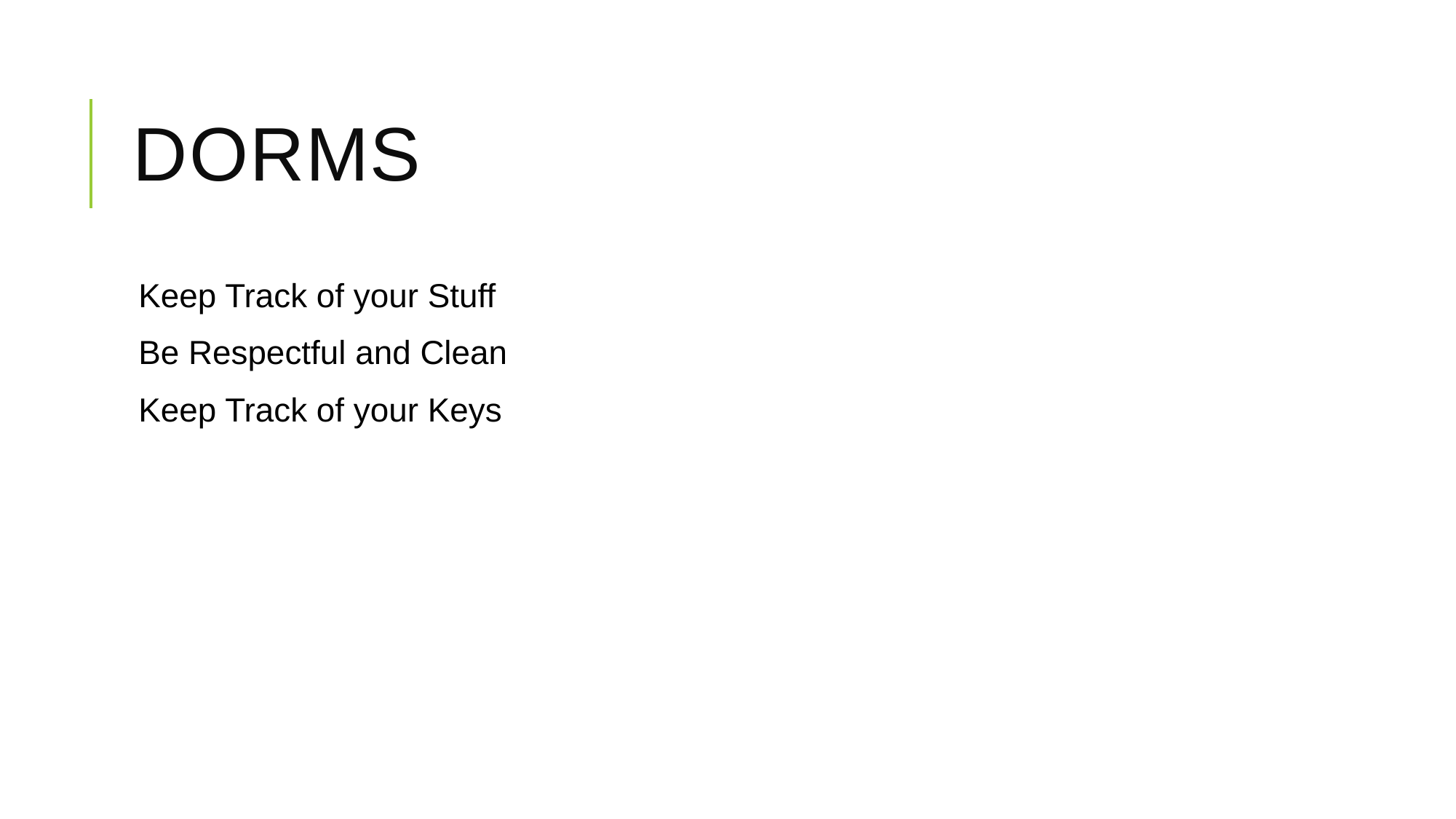

# Dorms
Keep Track of your Stuff
Be Respectful and Clean
Keep Track of your Keys